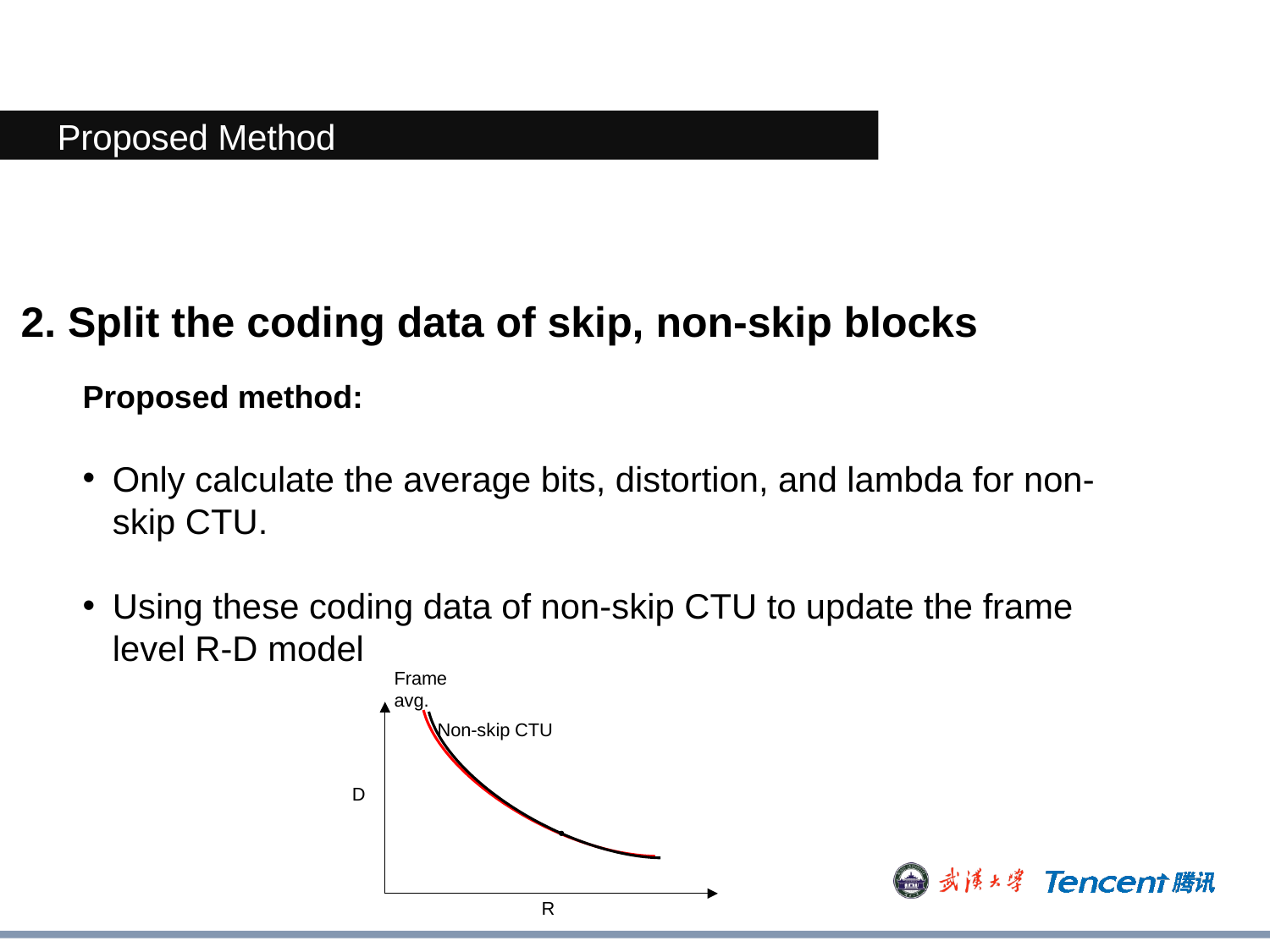

Proposed Method
2. Split the coding data of skip, non-skip blocks
Proposed method:

Only calculate the average bits, distortion, and lambda for non-skip CTU.

Using these coding data of non-skip CTU to update the frame level R-D model

Frame
avg.

D

R

Non-skip CTU